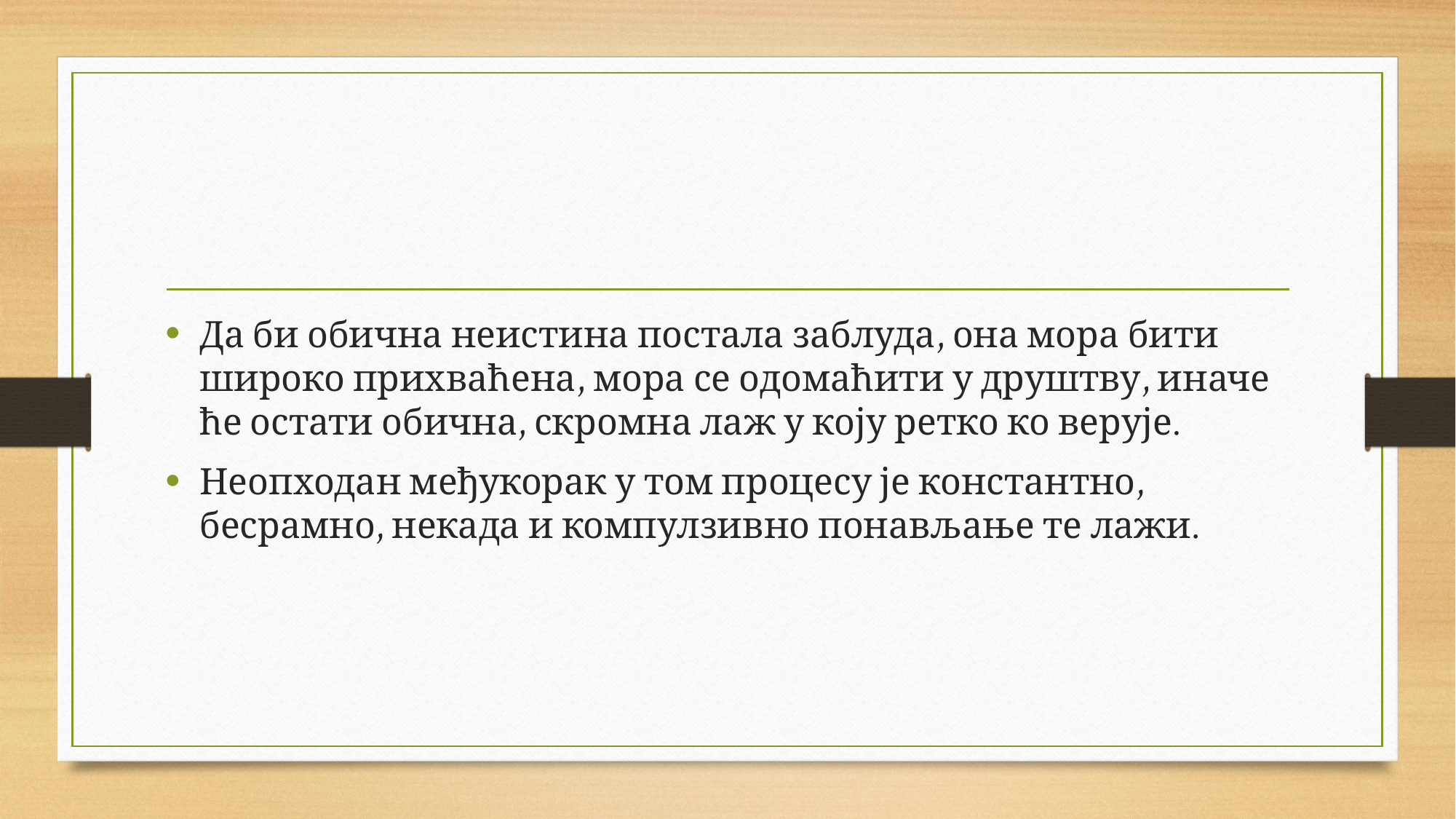

Да би обична неистина постала заблуда, она мора бити широко прихваћена, мора се одомаћити у друштву, иначе ће остати обична, скромна лаж у коју ретко ко верује.
Неопходан међукорак у том процесу је константно, бесрамно, некада и компулзивно понављање те лажи.